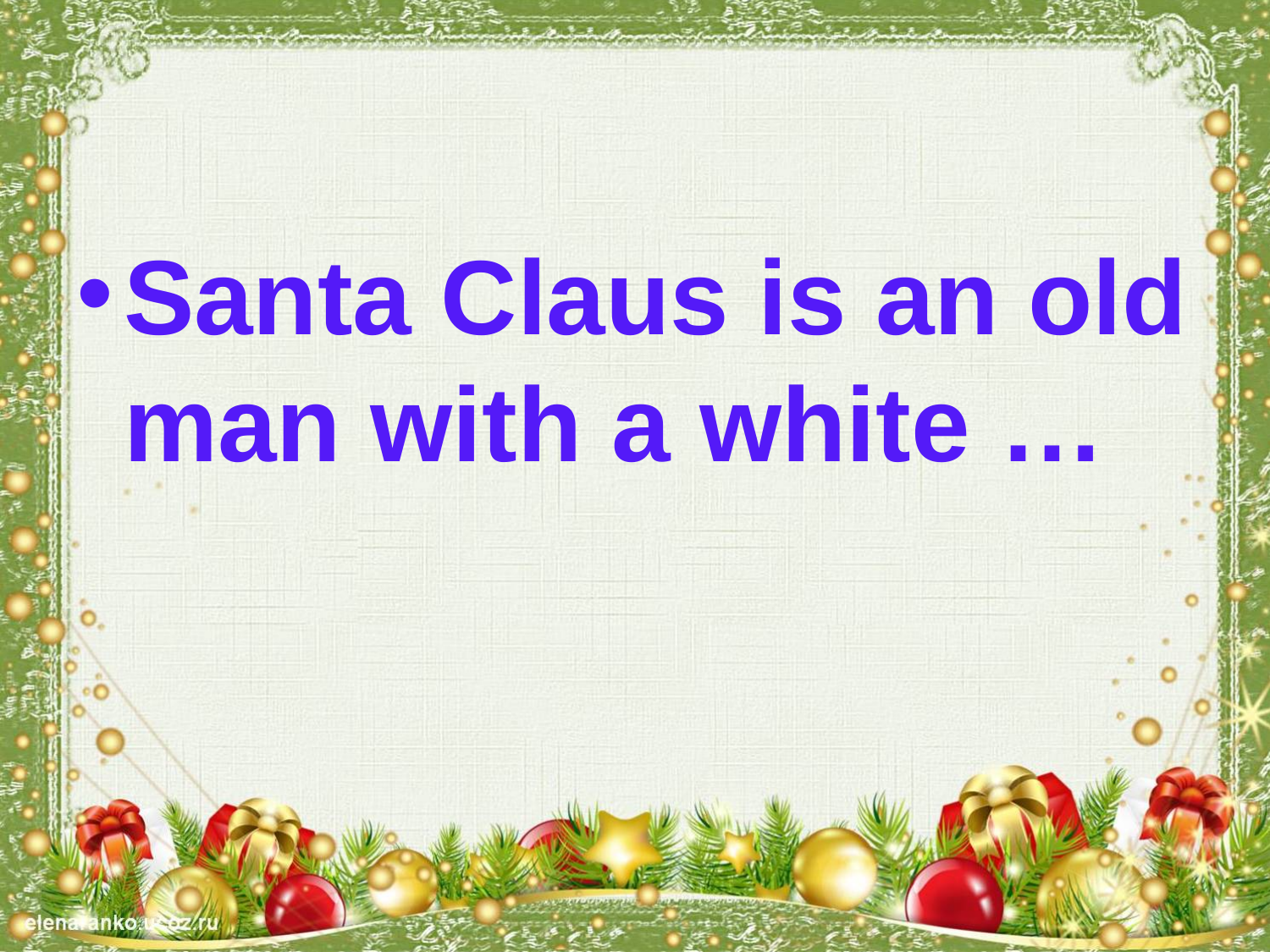

#
Santa Claus is an old man with a white …